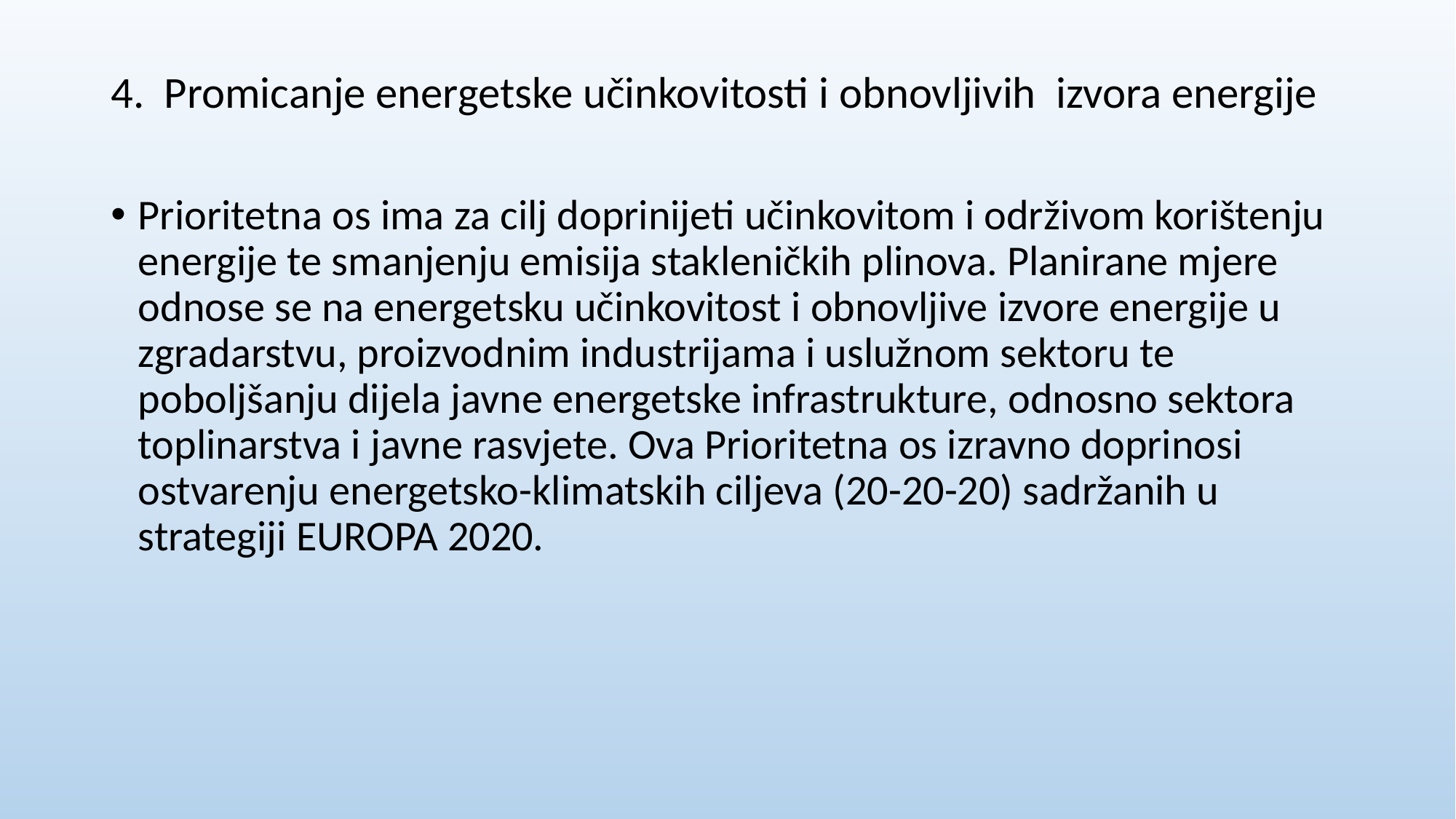

# 4.  Promicanje energetske učinkovitosti i obnovljivih  izvora energije
Prioritetna os ima za cilj doprinijeti učinkovitom i održivom korištenju energije te smanjenju emisija stakleničkih plinova. Planirane mjere odnose se na energetsku učinkovitost i obnovljive izvore energije u zgradarstvu, proizvodnim industrijama i uslužnom sektoru te poboljšanju dijela javne energetske infrastrukture, odnosno sektora toplinarstva i javne rasvjete. Ova Prioritetna os izravno doprinosi ostvarenju energetsko-klimatskih ciljeva (20-20-20) sadržanih u strategiji EUROPA 2020.